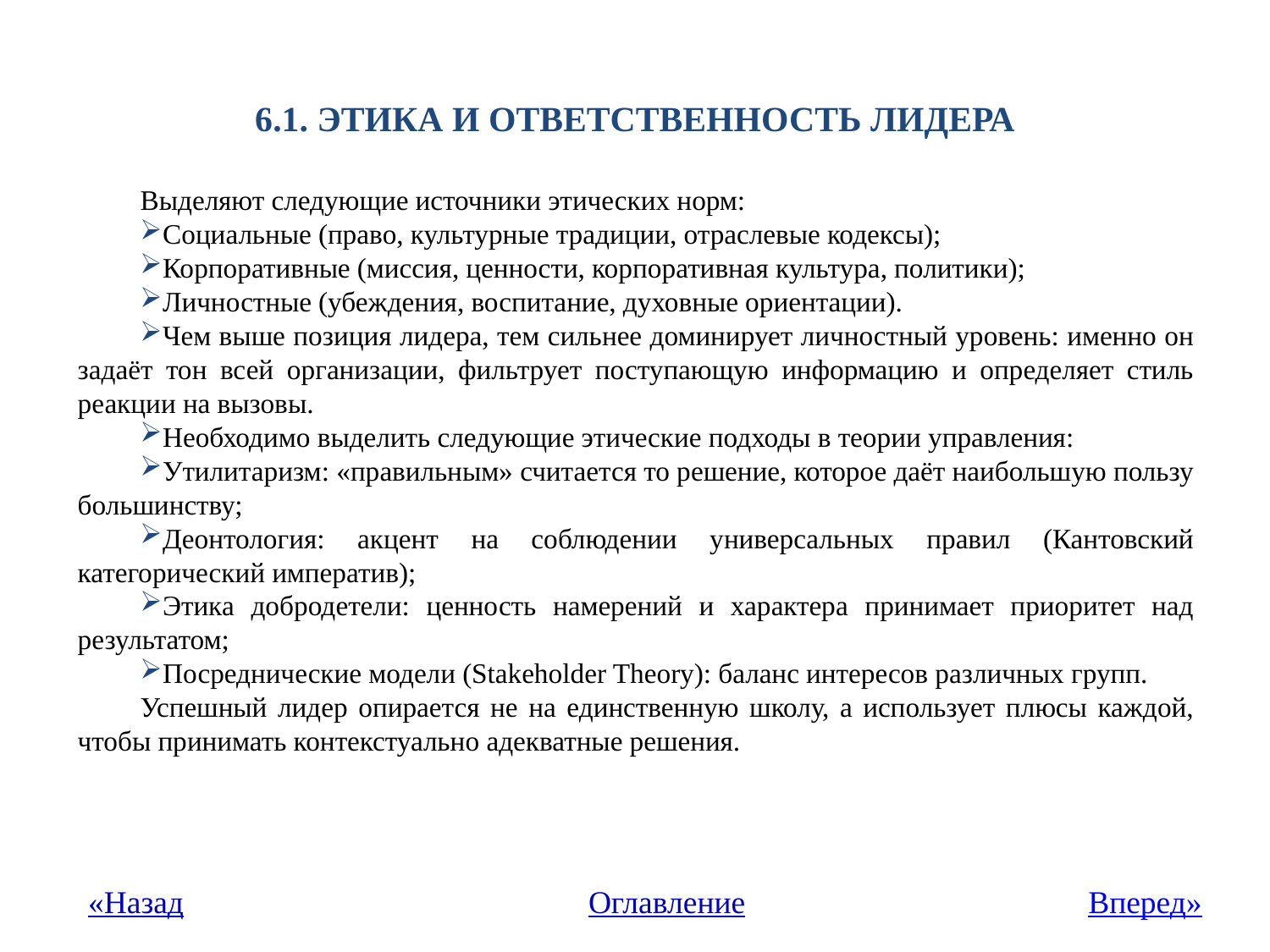

# 6.1. ЭТИКА И ОТВЕТСТВЕННОСТЬ ЛИДЕРА
Выделяют следующие источники этических норм:
Социальные (право, культурные традиции, отраслевые кодексы);
Корпоративные (миссия, ценности, корпоративная культура, политики);
Личностные (убеждения, воспитание, духовные ориентации).
Чем выше позиция лидера, тем сильнее доминирует личностный уровень: именно он задаёт тон всей организации, фильтрует поступающую информацию и определяет стиль реакции на вызовы.
Необходимо выделить следующие этические подходы в теории управления:
Утилитаризм: «правильным» считается то решение, которое даёт наибольшую пользу большинству;
Деонтология: акцент на соблюдении универсальных правил (Кантовский категорический императив);
Этика добродетели: ценность намерений и характера принимает приоритет над результатом;
Посреднические модели (Stakeholder Theory): баланс интересов различных групп.
Успешный лидер опирается не на единственную школу, а использует плюсы каждой, чтобы принимать контекстуально адекватные решения.

«Назад
Оглавление
Вперед»